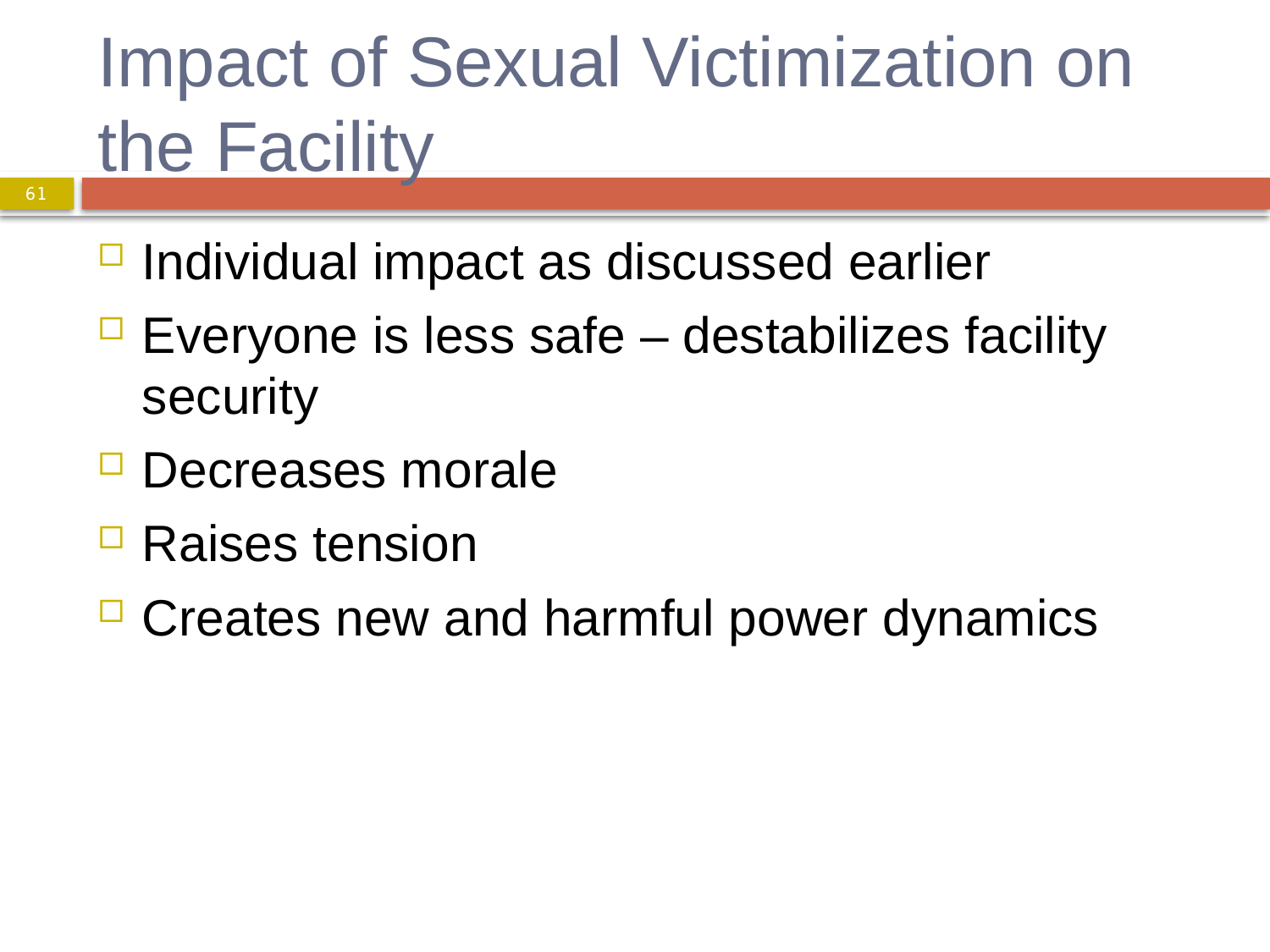

# Impact of Sexual Victimization on the Facility
61
Individual impact as discussed earlier
Everyone is less safe – destabilizes facility security
Decreases morale
Raises tension
Creates new and harmful power dynamics